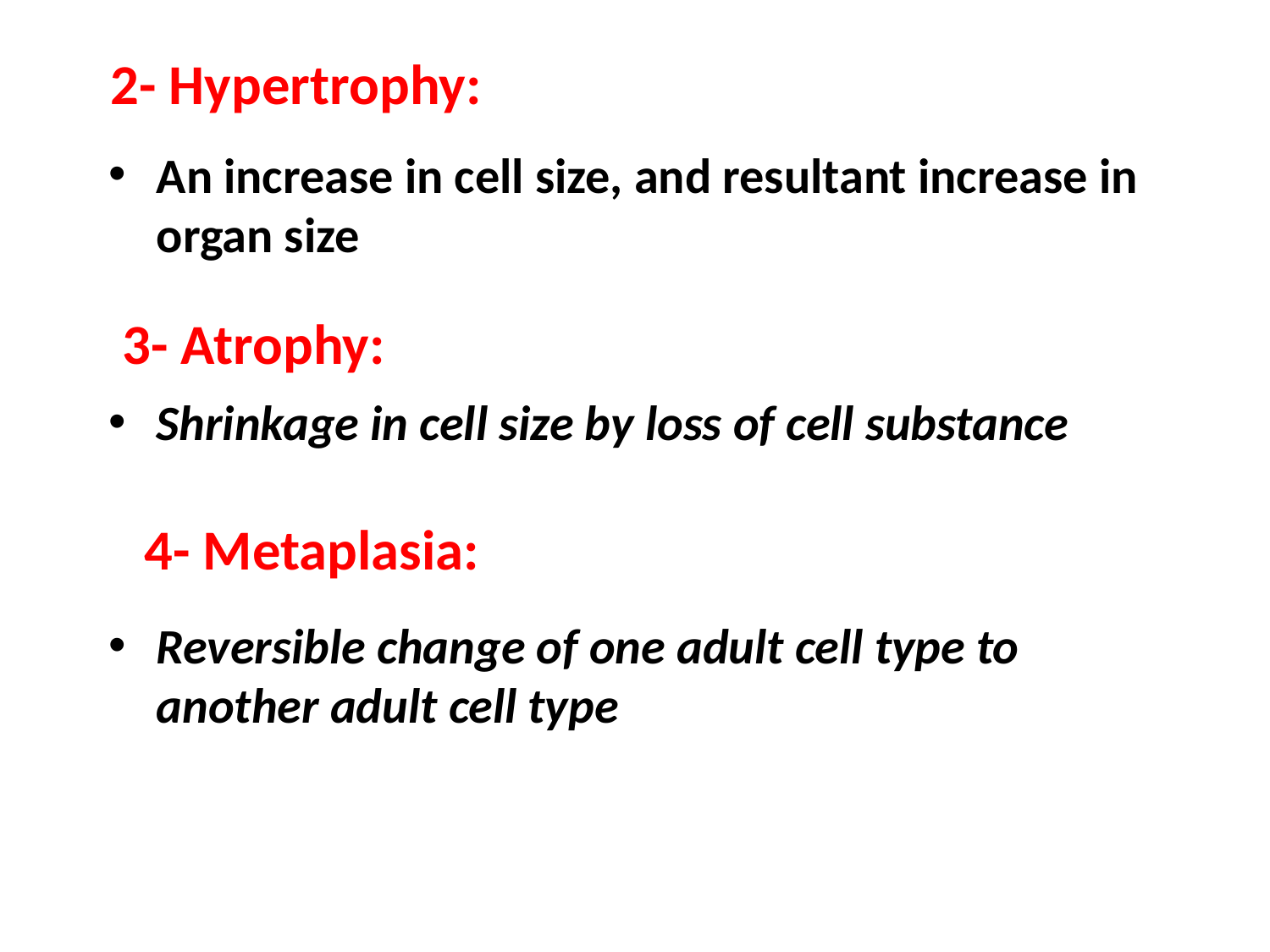

2- Hypertrophy:
An increase in cell size, and resultant increase in organ size
3- Atrophy:
Shrinkage in cell size by loss of cell substance

4- Metaplasia:
Reversible change of one adult cell type to another adult cell type